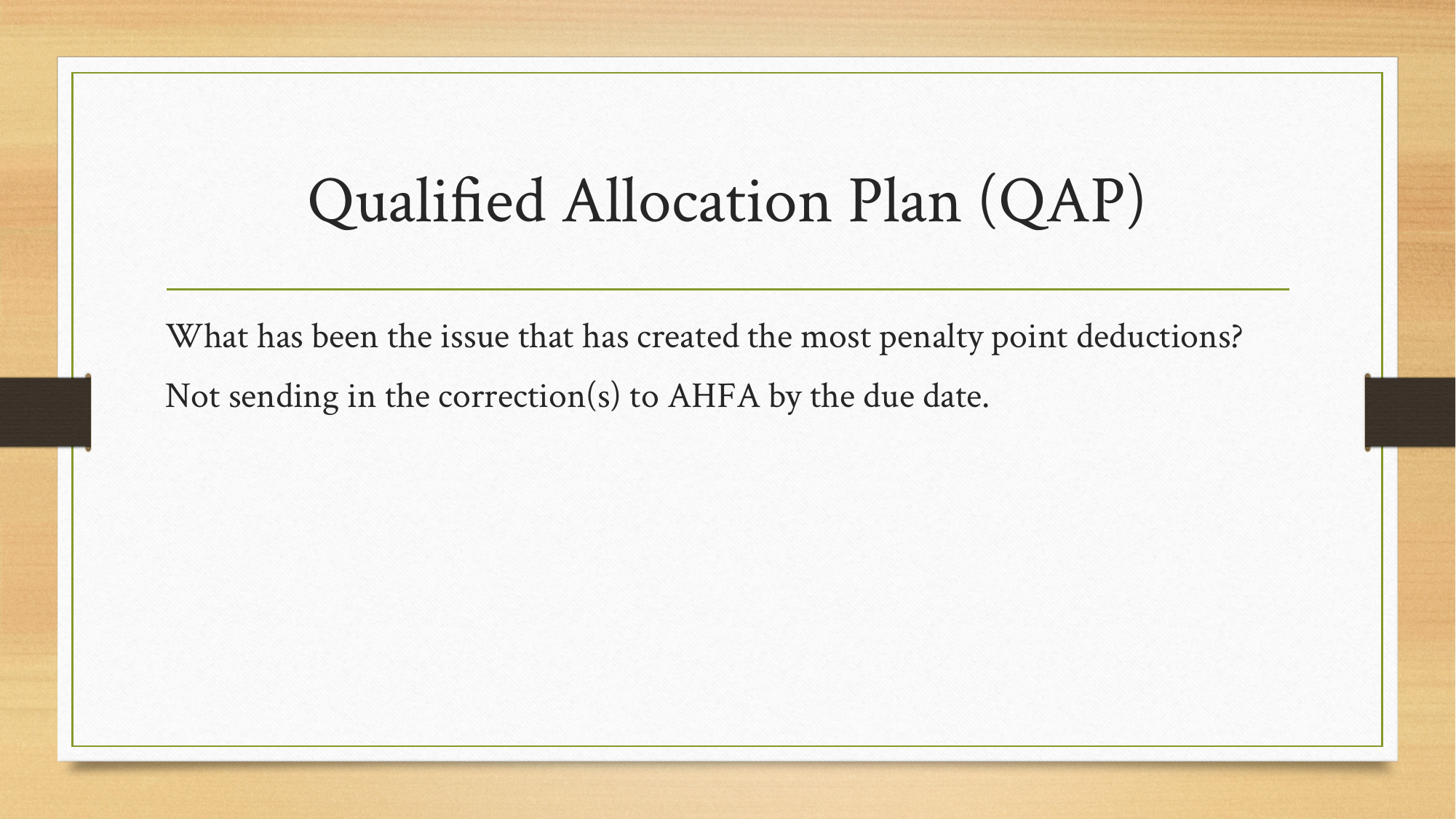

# Qualified Allocation Plan (QAP)
What has been the issue that has created the most penalty point deductions?
Not sending in the correction(s) to AHFA by the due date.